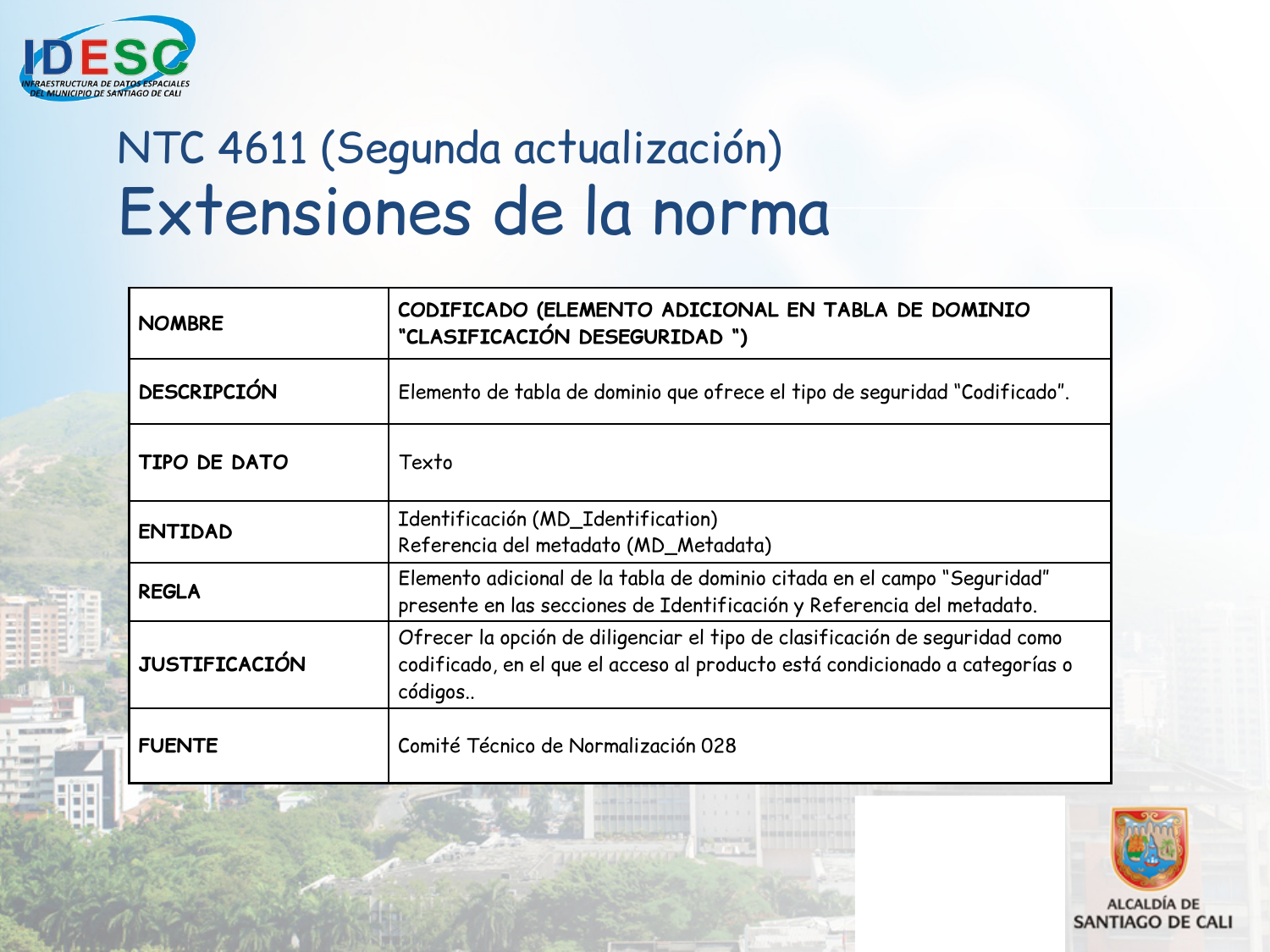

NTC 4611 (Segunda actualización)
Extensiones de la norma
| NOMBRE | CODIFICADO (ELEMENTO ADICIONAL EN TABLA DE DOMINIO “CLASIFICACIÓN DESEGURIDAD “) |
| --- | --- |
| DESCRIPCIÓN | Elemento de tabla de dominio que ofrece el tipo de seguridad “Codificado”. |
| TIPO DE DATO | Texto |
| ENTIDAD | Identificación (MD\_Identification) Referencia del metadato (MD\_Metadata) |
| REGLA | Elemento adicional de la tabla de dominio citada en el campo “Seguridad” presente en las secciones de Identificación y Referencia del metadato. |
| JUSTIFICACIÓN | Ofrecer la opción de diligenciar el tipo de clasificación de seguridad como codificado, en el que el acceso al producto está condicionado a categorías o códigos.. |
| FUENTE | Comité Técnico de Normalización 028 |